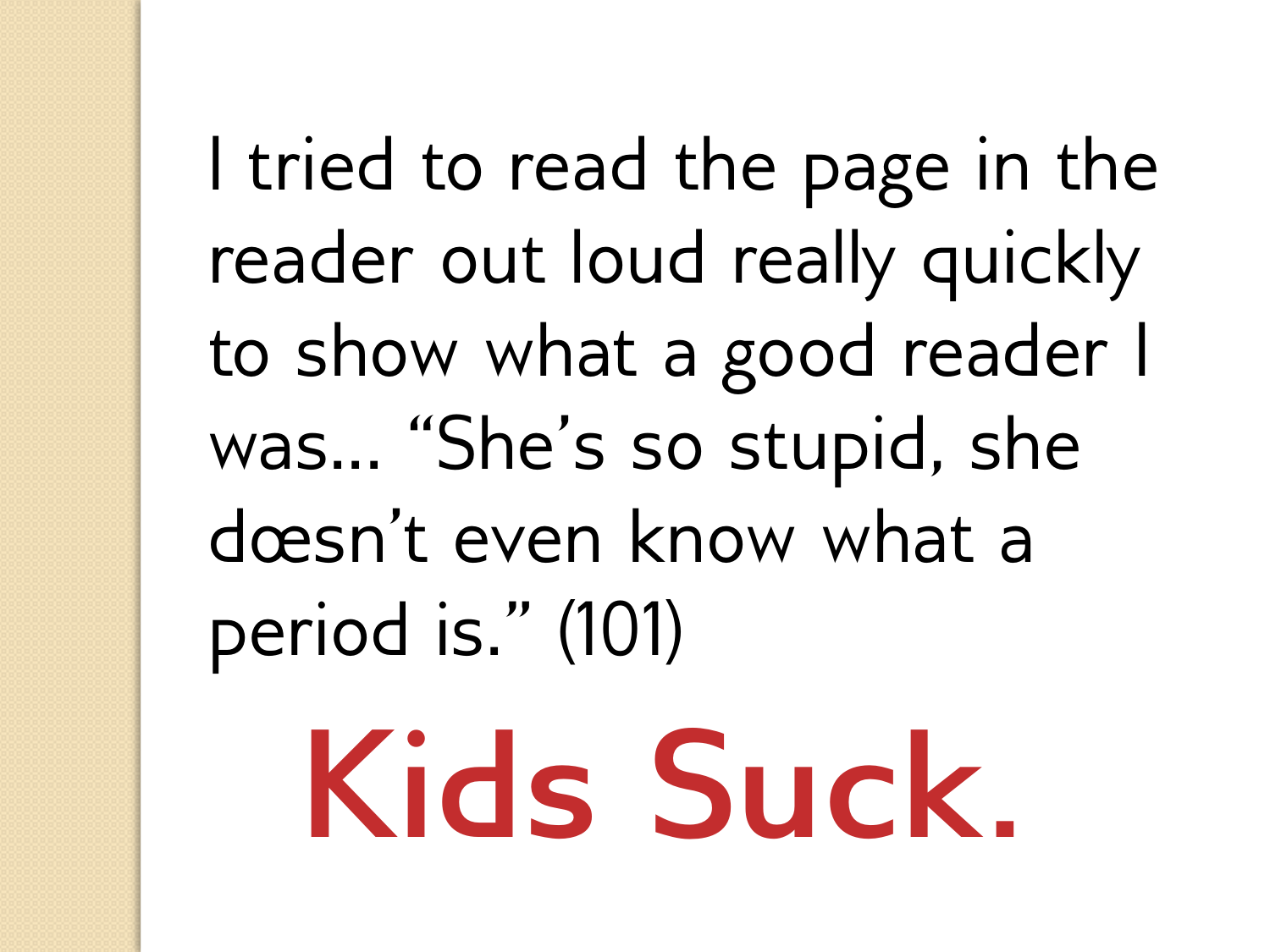

I tried to read the page in the reader out loud really quickly to show what a good reader I was... “She’s so stupid, she doesn’t even know what a period is.” (101)
Kids Suck.